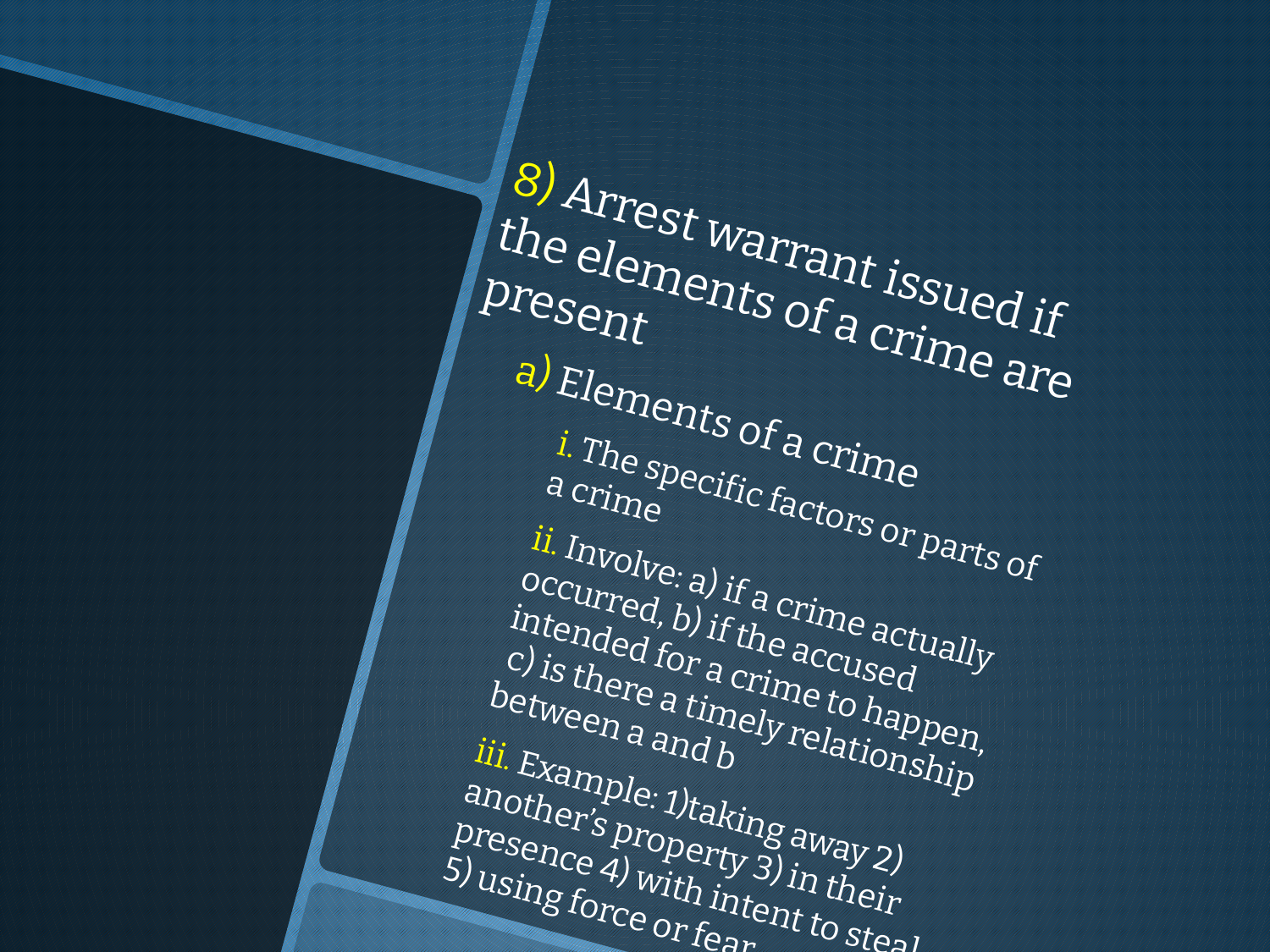

8) Arrest warrant issued if the elements of a crime are present
a) Elements of a crime
i. The specific factors or parts of a crime
ii. Involve: a) if a crime actually occurred, b) if the accused intended for a crime to happen,    c) is there a timely relationship between a and b
iii. Example: 1)taking away 2) another’s property 3) in their presence 4) with intent to steal 5) using force or fear